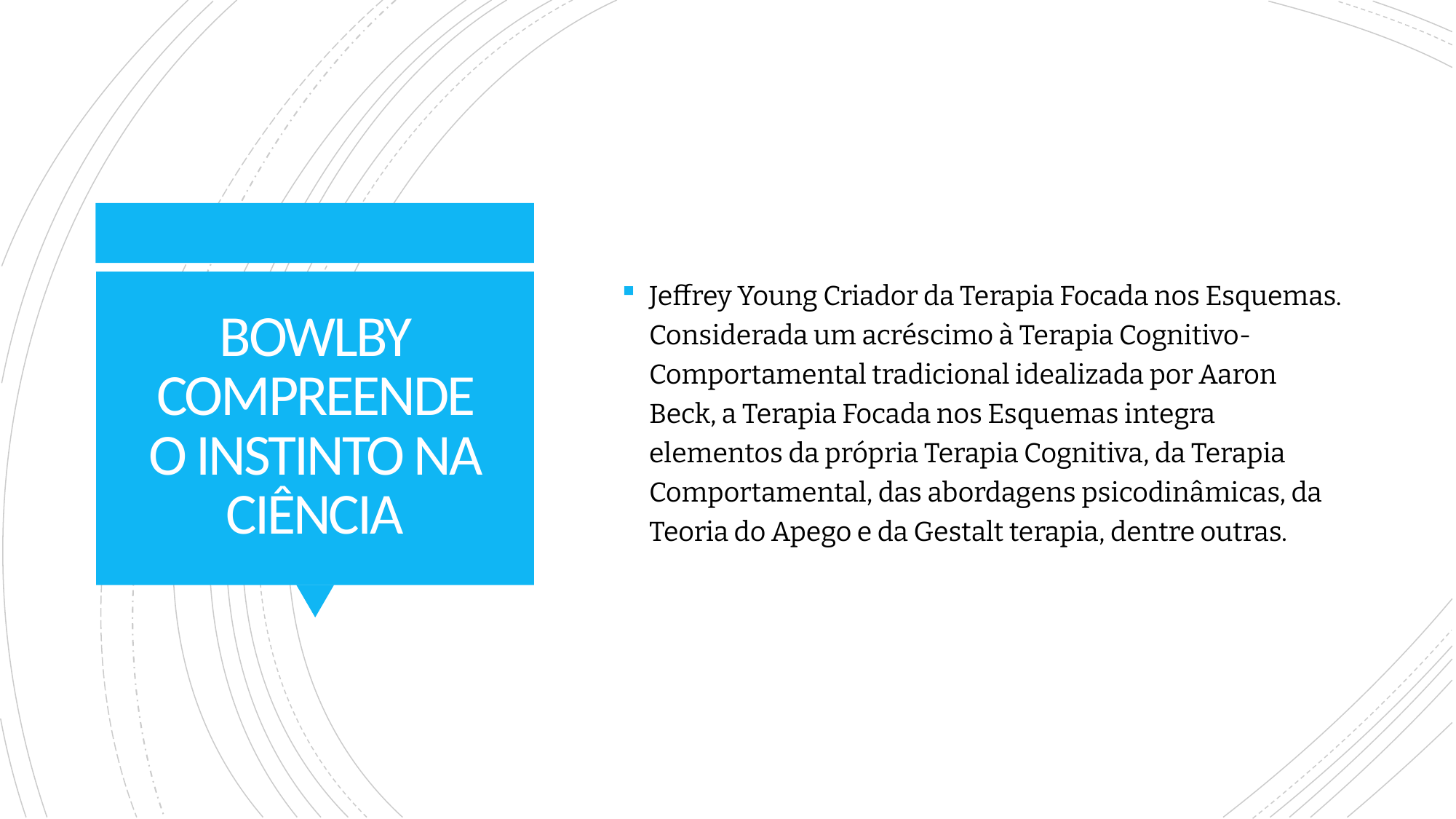

Jeffrey Young Criador da Terapia Focada nos Esquemas. Considerada um acréscimo à Terapia Cognitivo-Comportamental tradicional idealizada por Aaron Beck, a Terapia Focada nos Esquemas integra elementos da própria Terapia Cognitiva, da Terapia Comportamental, das abordagens psicodinâmicas, da Teoria do Apego e da Gestalt terapia, dentre outras.
# BOWLBY COMPREENDE O INSTINTO NA CIÊNCIA